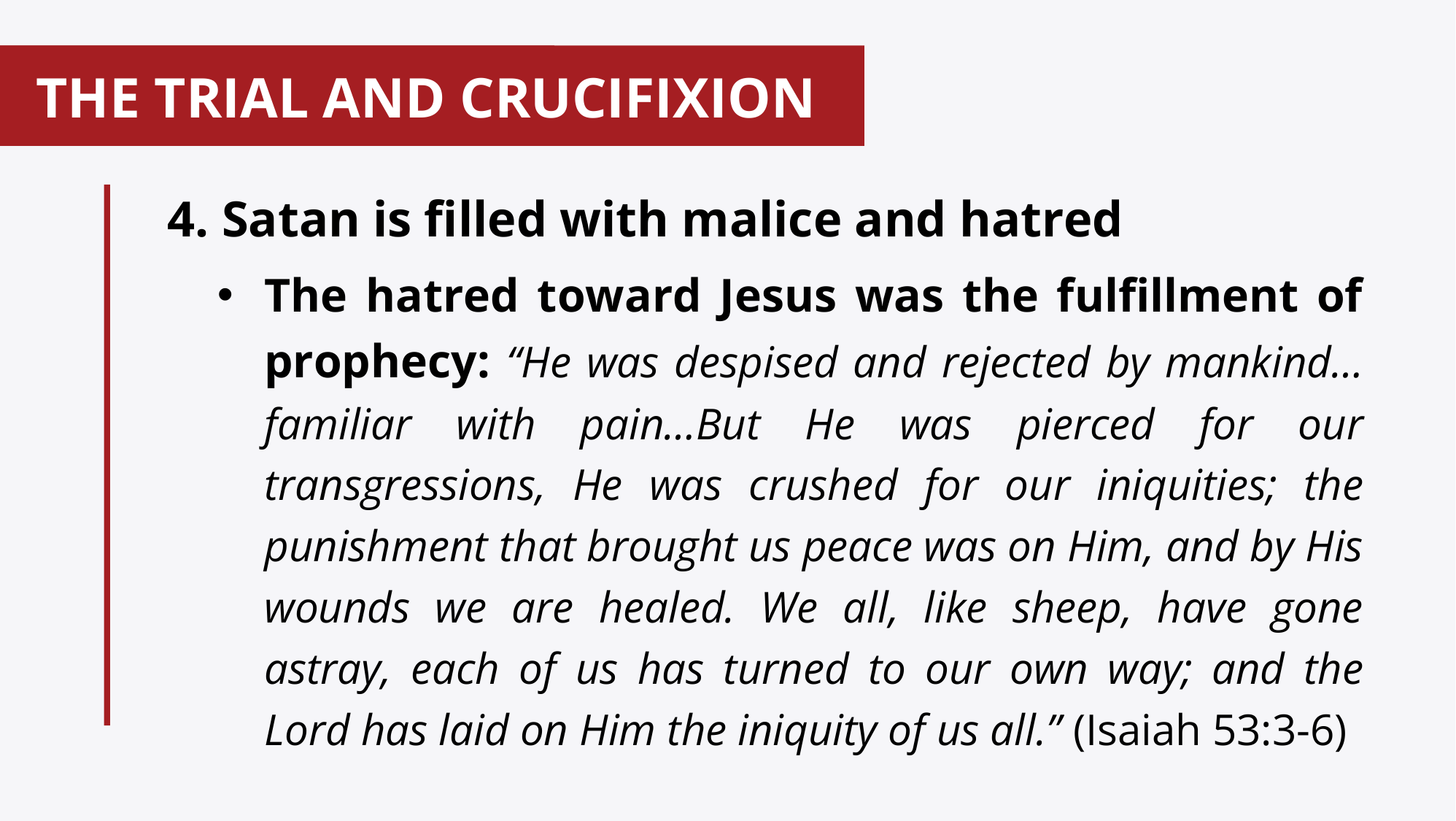

THE TRIAL AND CRUCIFIXION
#
 4. Satan is filled with malice and hatred
The hatred toward Jesus was the fulfillment of prophecy: “He was despised and rejected by mankind… familiar with pain…But He was pierced for our transgressions, He was crushed for our iniquities; the punishment that brought us peace was on Him, and by His wounds we are healed. We all, like sheep, have gone astray, each of us has turned to our own way; and the Lord has laid on Him the iniquity of us all.” (Isaiah 53:3-6)